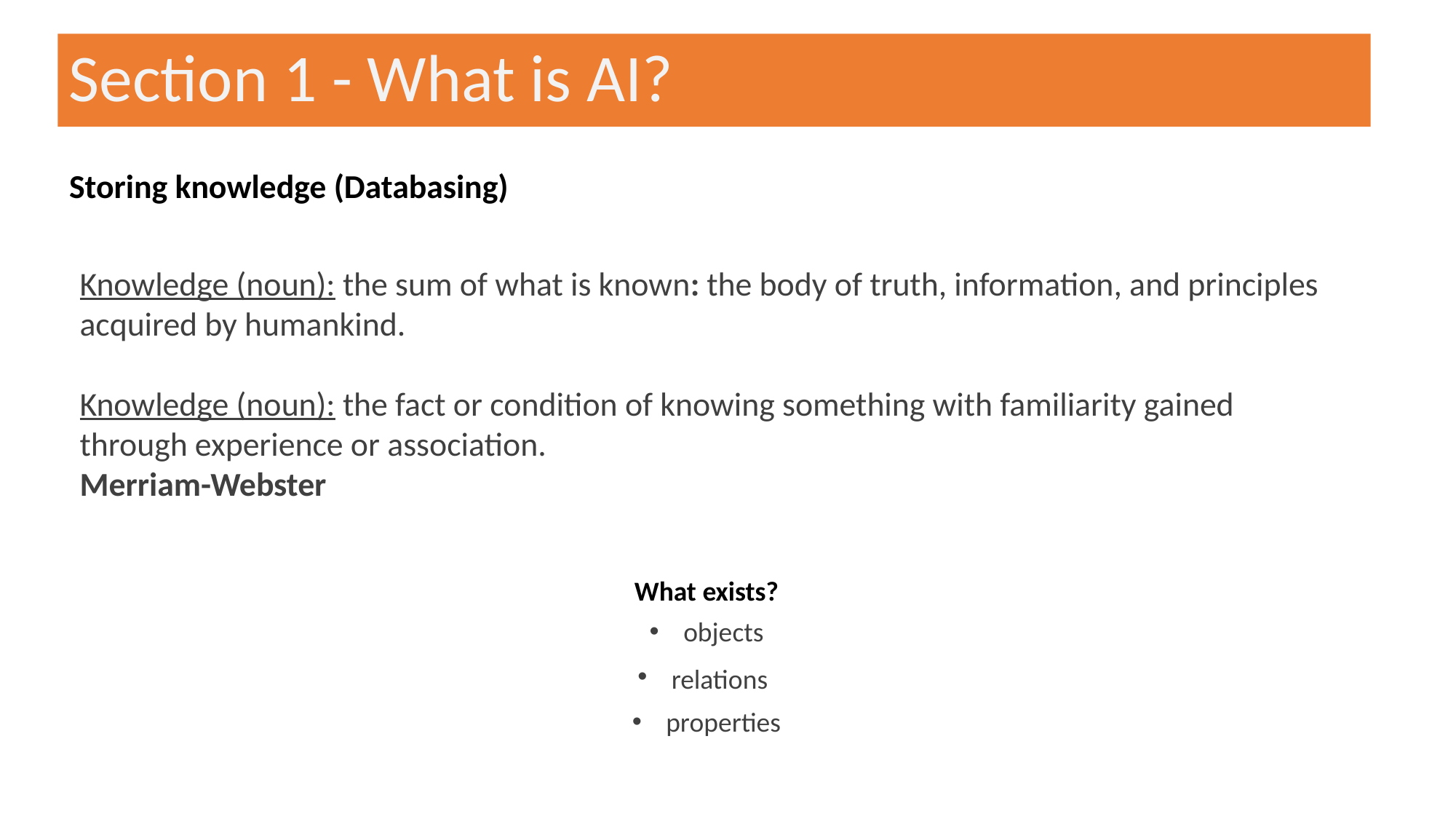

Section 1 - What is AI?
Storing knowledge (Databasing)
Knowledge (noun): the sum of what is known: the body of truth, information, and principles acquired by humankind.

Knowledge (noun): the fact or condition of knowing something with familiarity gained through experience or association.
Merriam-Webster

What exists?
objects
relations
properties